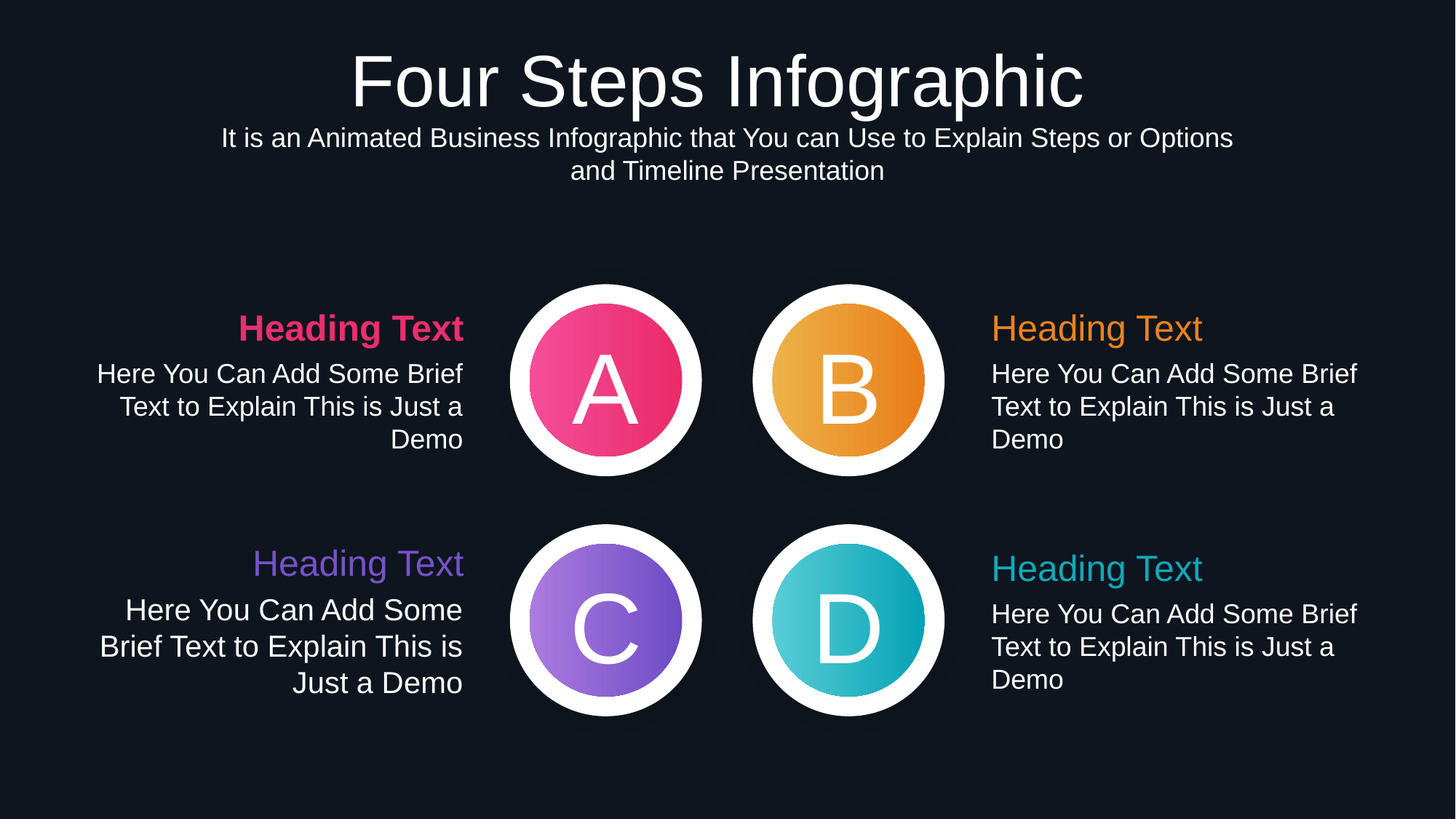

Four Steps Infographic
It is an Animated Business Infographic that You can Use to Explain Steps or Options and Timeline Presentation

Heading Text
Here You Can Add Some Brief Text to Explain This is Just a Demo
Heading Text
Here You Can Add Some Brief Text to Explain This is Just a Demo
A
B

Heading Text
Here You Can Add Some Brief Text to Explain This is Just a Demo
Heading Text
Here You Can Add Some Brief Text to Explain This is Just a Demo
C
D